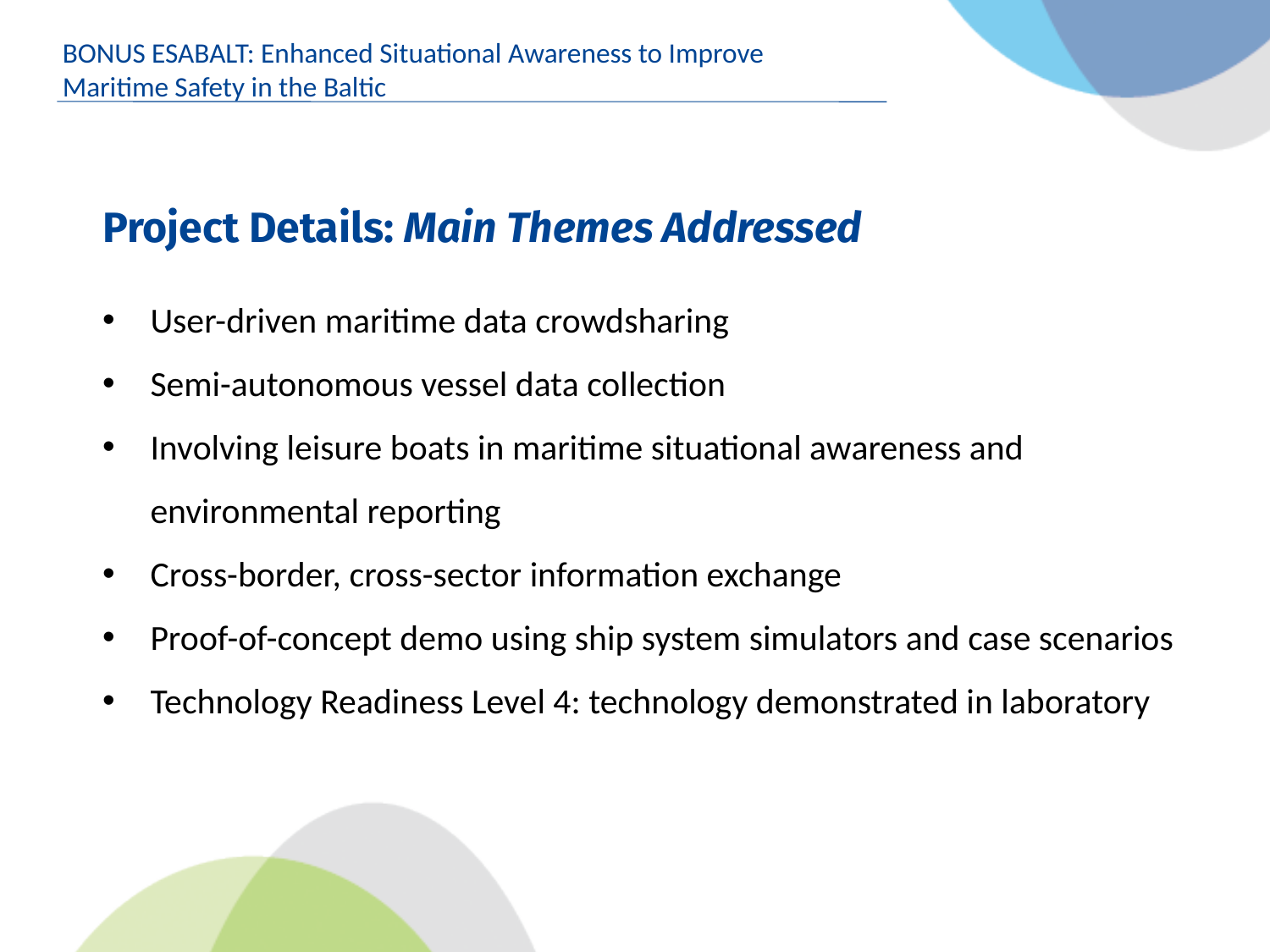

BONUS ESABALT: Enhanced Situational Awareness to Improve Maritime Safety in the Baltic
# Project Details: Main Themes Addressed
User-driven maritime data crowdsharing
Semi-autonomous vessel data collection
Involving leisure boats in maritime situational awareness and environmental reporting
Cross-border, cross-sector information exchange
Proof-of-concept demo using ship system simulators and case scenarios
Technology Readiness Level 4: technology demonstrated in laboratory